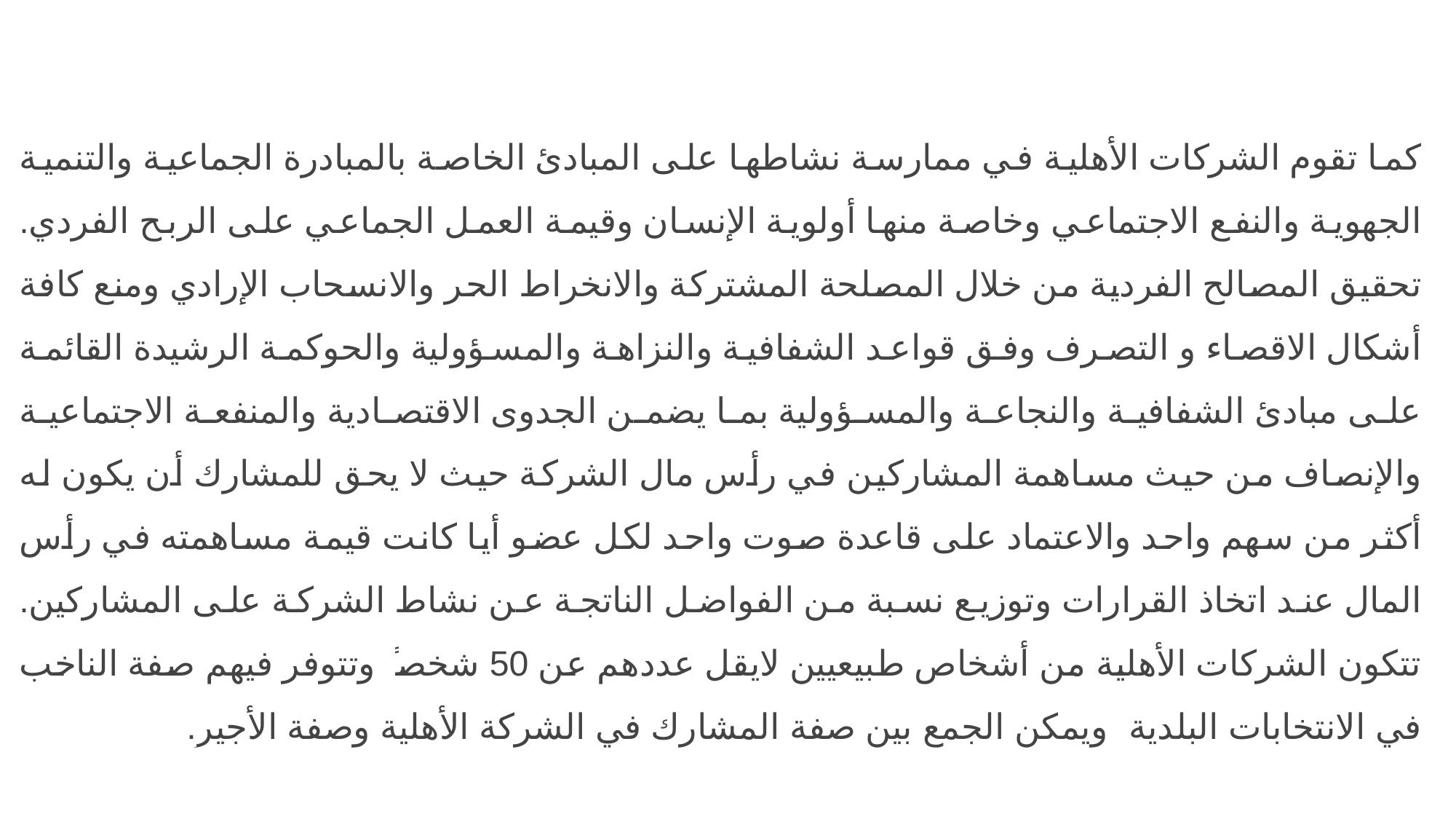

كما تقوم الشركات الأهلية في ممارسة نشاطها على المبادئ الخاصة بالمبادرة الجماعية والتنمية الجهوية والنفع الاجتماعي وخاصة منها أولوية الإنسان وقيمة العمل الجماعي على الربح الفردي. تحقيق المصالح الفردية من خلال المصلحة المشتركة والانخراط الحر والانسحاب الإرادي ومنع كافة أشكال الاقصاء و التصرف وفق قواعد الشفافية والنزاهة والمسؤولية والحوكمة الرشيدة القائمة على مبادئ الشفافية والنجاعة والمسؤولية بما يضمن الجدوى الاقتصادية والمنفعة الاجتماعية والإنصاف من حيث مساهمة المشاركين في رأس مال الشركة حيث لا يحق للمشارك أن يكون له أكثر من سهم واحد والاعتماد على قاعدة صوت واحد لكل عضو أيا كانت قيمة مساهمته في رأس المال عند اتخاذ القرارات وتوزيع نسبة من الفواضل الناتجة عن نشاط الشركة على المشاركين. تتكون الشركات الأهلية من أشخاص طبيعيين لايقل عددهم عن 50 شخصاً وتتوفر فيهم صفة الناخب في الانتخابات البلدية  ويمكن الجمع بين صفة المشارك في الشركة الأهلية وصفة الأجير.